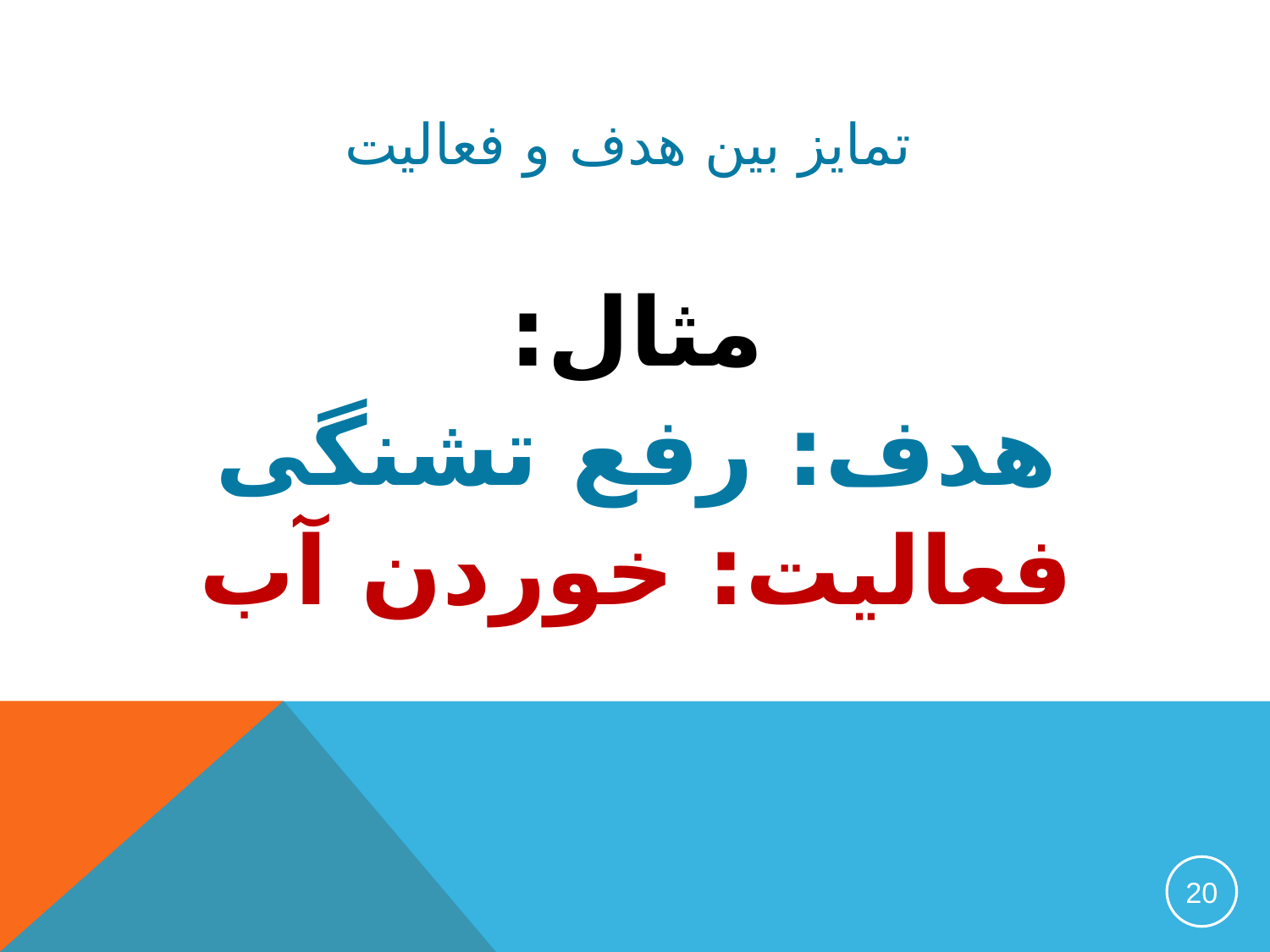

# تمایز بین هدف و فعالیت
مثال:
هدف: رفع تشنگی
فعالیت: خوردن آب
20